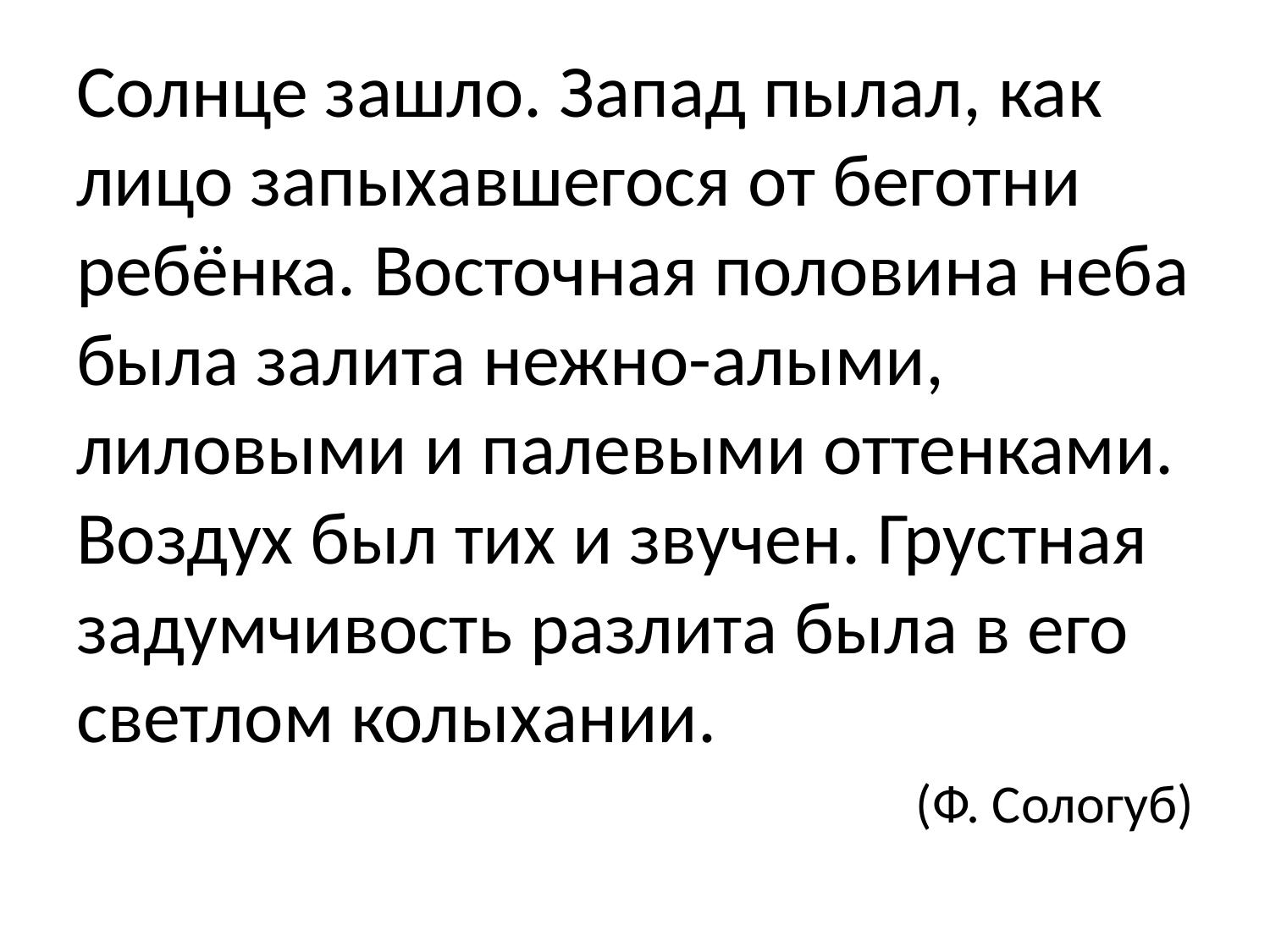

Солнце зашло. Запад пылал, как лицо запыхавшегося от беготни ребёнка. Восточная половина неба была залита нежно-алыми, лиловыми и палевыми оттенками. Воздух был тих и звучен. Грустная задумчивость разлита была в его светлом колыхании.
(Ф. Сологуб)

#